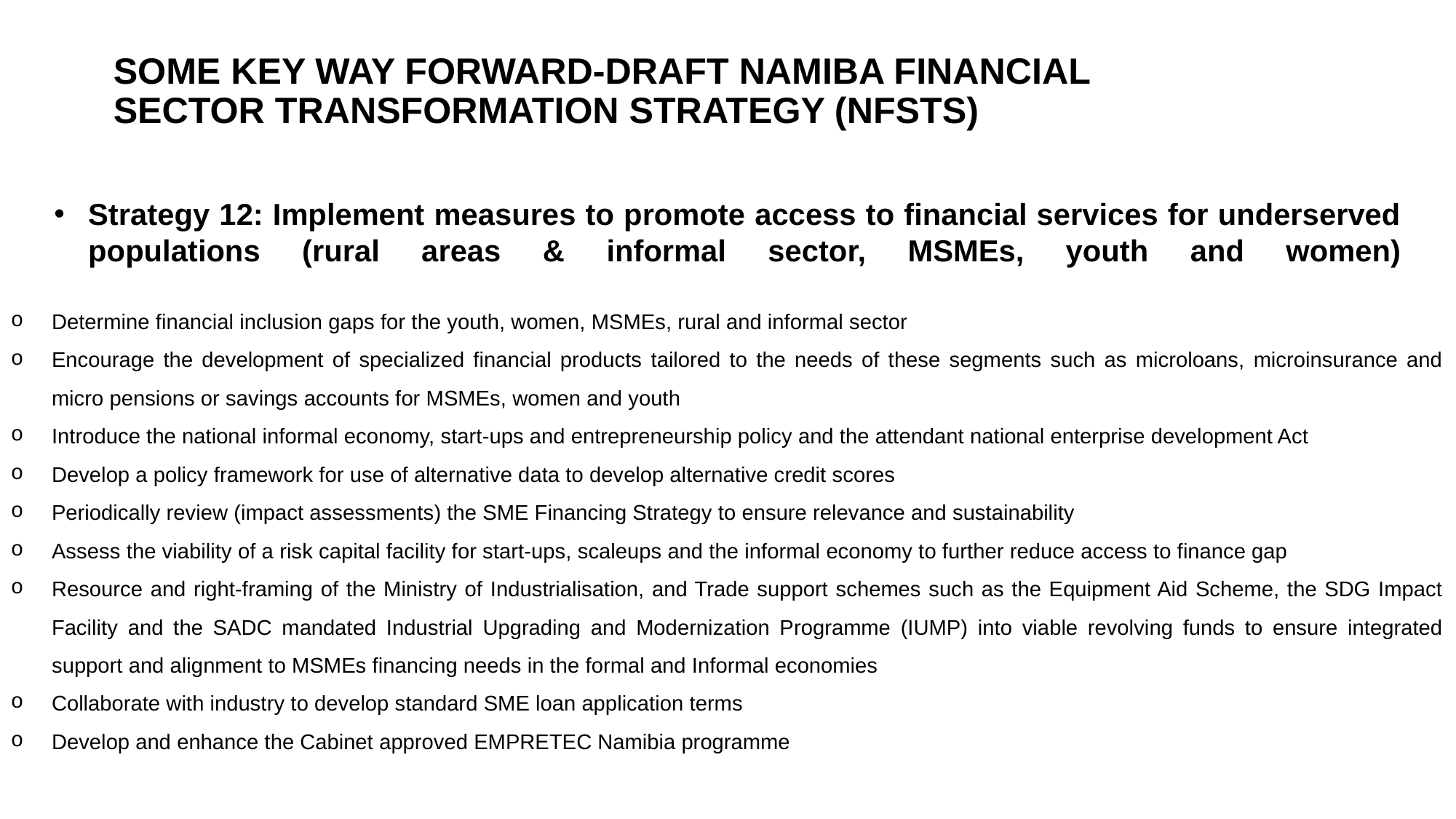

SOME KEY WAY FORWARD-DRAFT NAMIBA FINANCIAL SECTOR TRANSFORMATION STRATEGY (NFSTS)
Strategy 12: Implement measures to promote access to financial services for underserved populations (rural areas & informal sector, MSMEs, youth and women)
Determine financial inclusion gaps for the youth, women, MSMEs, rural and informal sector
Encourage the development of specialized financial products tailored to the needs of these segments such as microloans, microinsurance and micro pensions or savings accounts for MSMEs, women and youth
Introduce the national informal economy, start-ups and entrepreneurship policy and the attendant national enterprise development Act
Develop a policy framework for use of alternative data to develop alternative credit scores
Periodically review (impact assessments) the SME Financing Strategy to ensure relevance and sustainability
Assess the viability of a risk capital facility for start-ups, scaleups and the informal economy to further reduce access to finance gap
Resource and right-framing of the Ministry of Industrialisation, and Trade support schemes such as the Equipment Aid Scheme, the SDG Impact Facility and the SADC mandated Industrial Upgrading and Modernization Programme (IUMP) into viable revolving funds to ensure integrated support and alignment to MSMEs financing needs in the formal and Informal economies
Collaborate with industry to develop standard SME loan application terms
Develop and enhance the Cabinet approved EMPRETEC Namibia programme